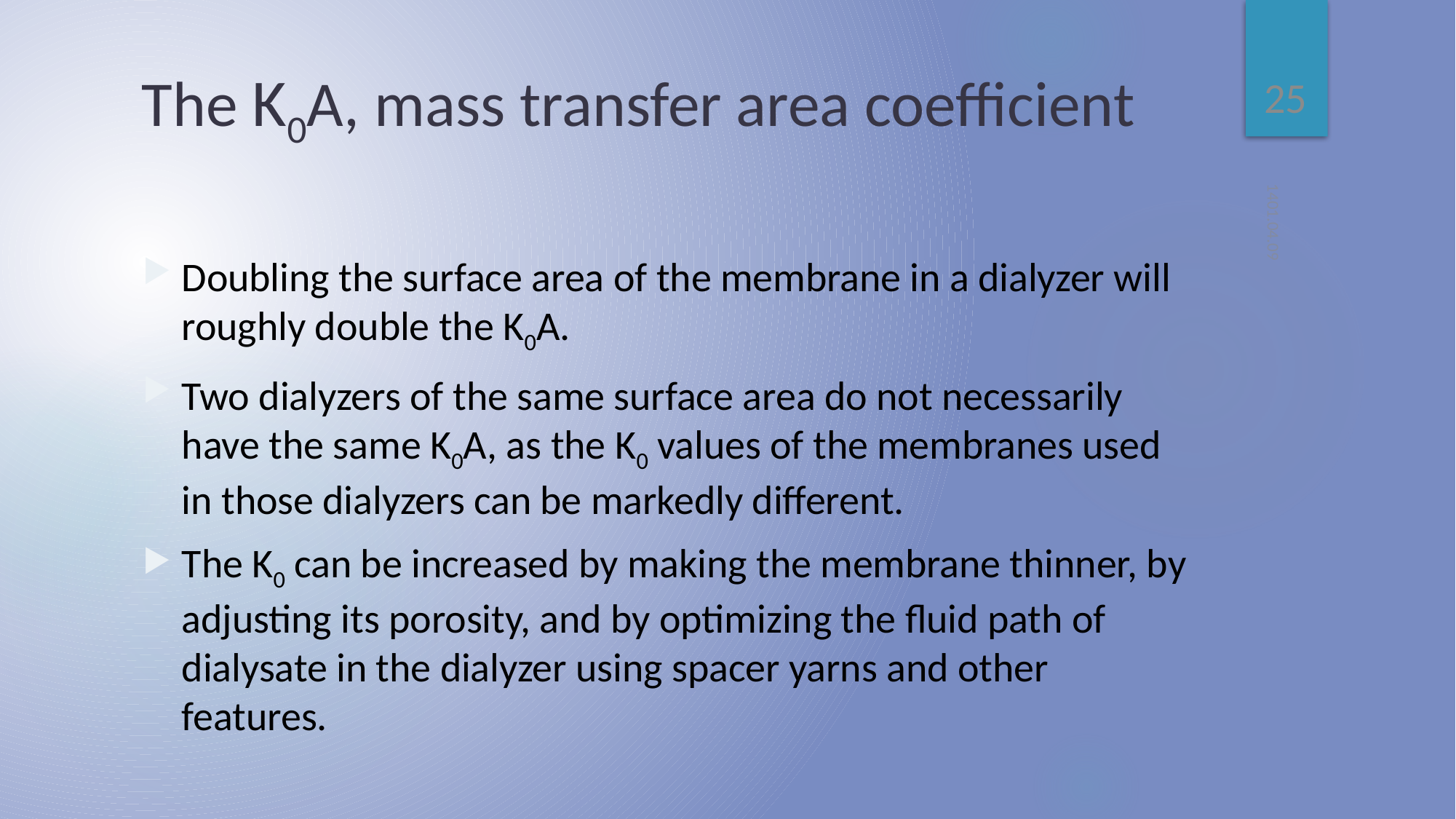

25
# The K0A, mass transfer area coefficient
1401.04.09
Doubling the surface area of the membrane in a dialyzer will roughly double the K0A.
Two dialyzers of the same surface area do not necessarily have the same K0A, as the K0 values of the membranes used in those dialyzers can be markedly different.
The K0 can be increased by making the membrane thinner, by adjusting its porosity, and by optimizing the fluid path of dialysate in the dialyzer using spacer yarns and other features.